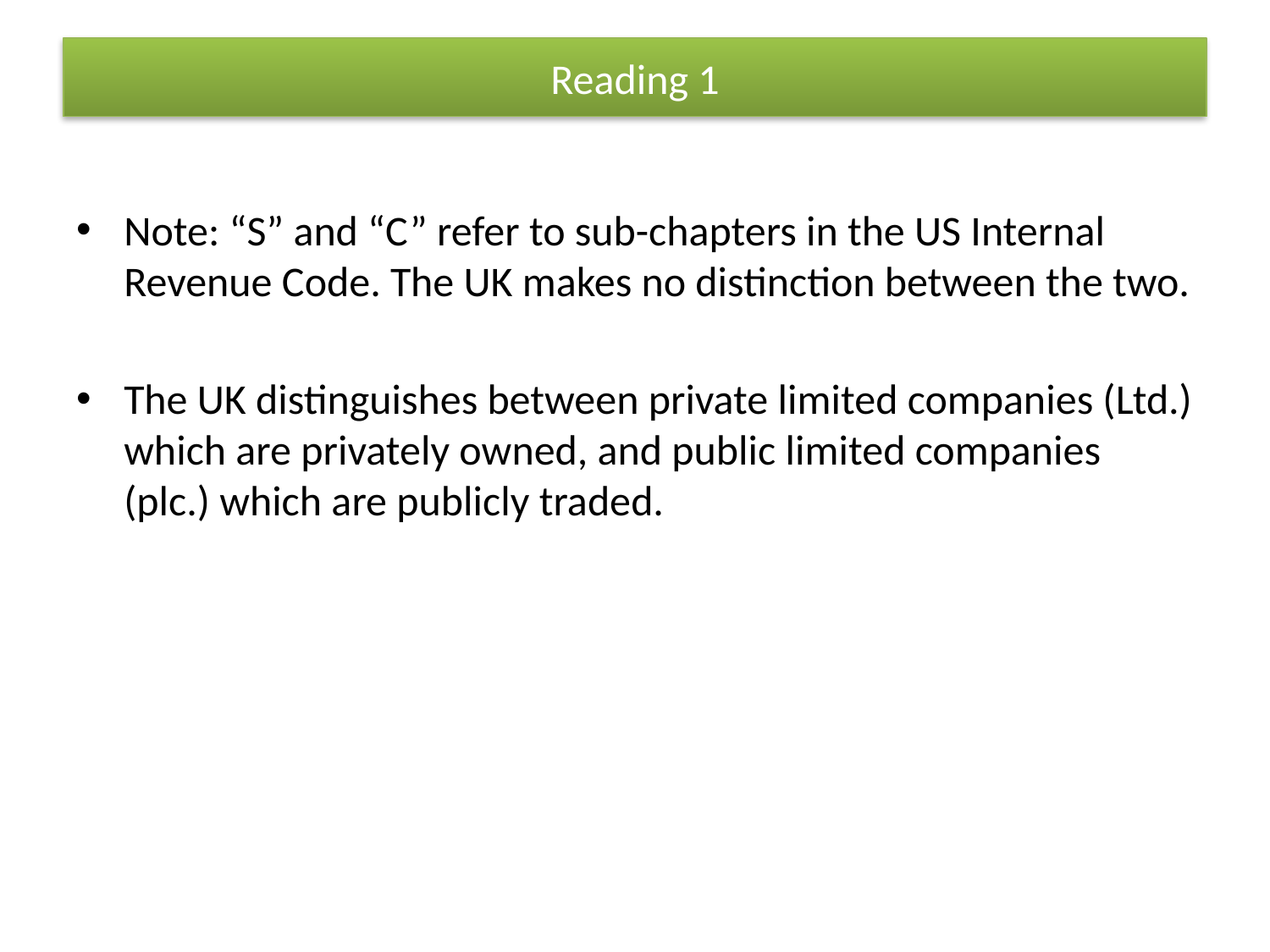

# Reading 1

Note: “S” and “C” refer to sub-chapters in the US Internal Revenue Code. The UK makes no distinction between the two.

The UK distinguishes between private limited companies (Ltd.) which are privately owned, and public limited companies (plc.) which are publicly traded.